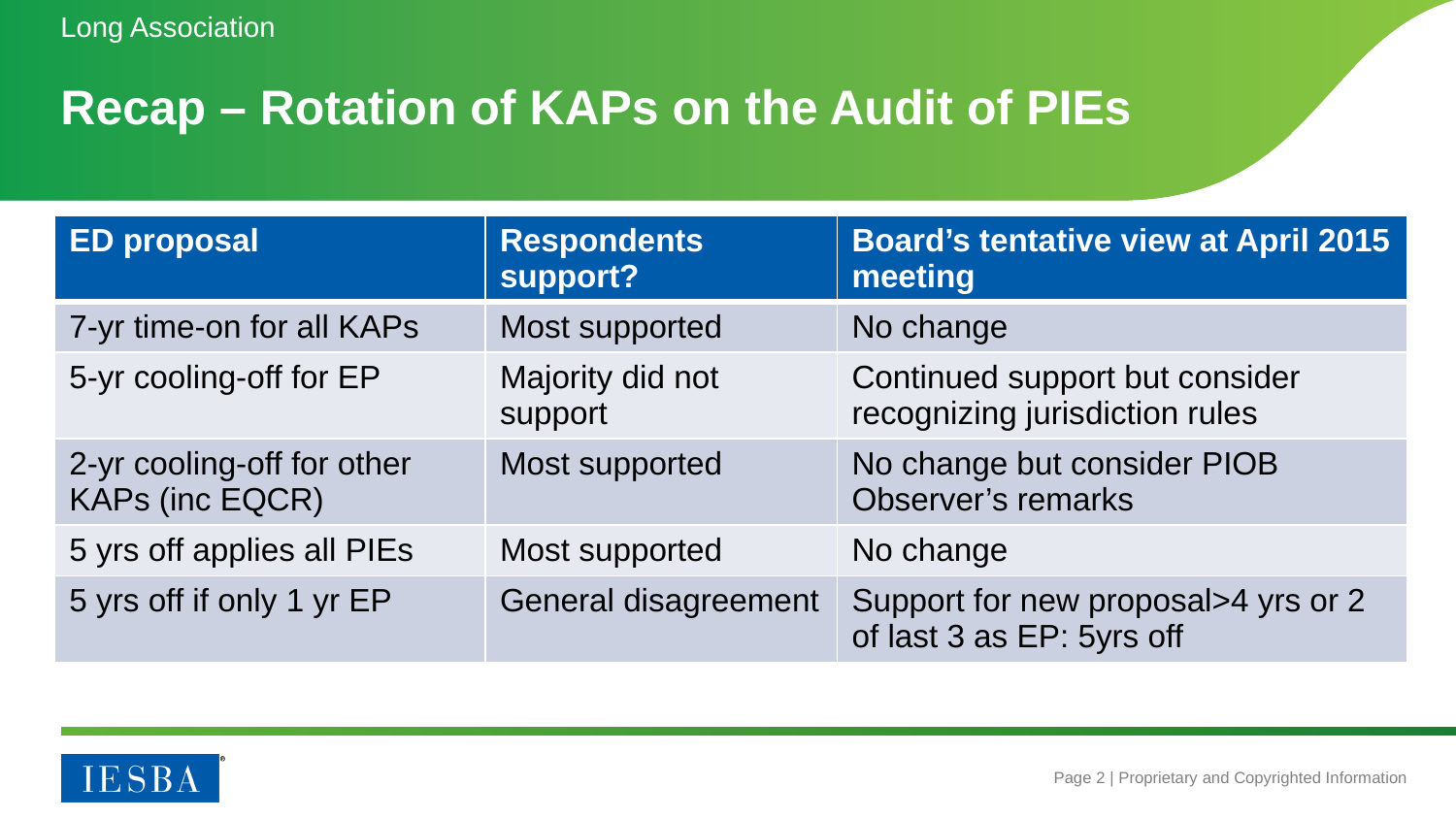

Long Association
# Recap – Rotation of KAPs on the Audit of PIEs
| ED proposal | Respondents support? | Board’s tentative view at April 2015 meeting |
| --- | --- | --- |
| 7-yr time-on for all KAPs | Most supported | No change |
| 5-yr cooling-off for EP | Majority did not support | Continued support but consider recognizing jurisdiction rules |
| 2-yr cooling-off for other KAPs (inc EQCR) | Most supported | No change but consider PIOB Observer’s remarks |
| 5 yrs off applies all PIEs | Most supported | No change |
| 5 yrs off if only 1 yr EP | General disagreement | Support for new proposal>4 yrs or 2 of last 3 as EP: 5yrs off |